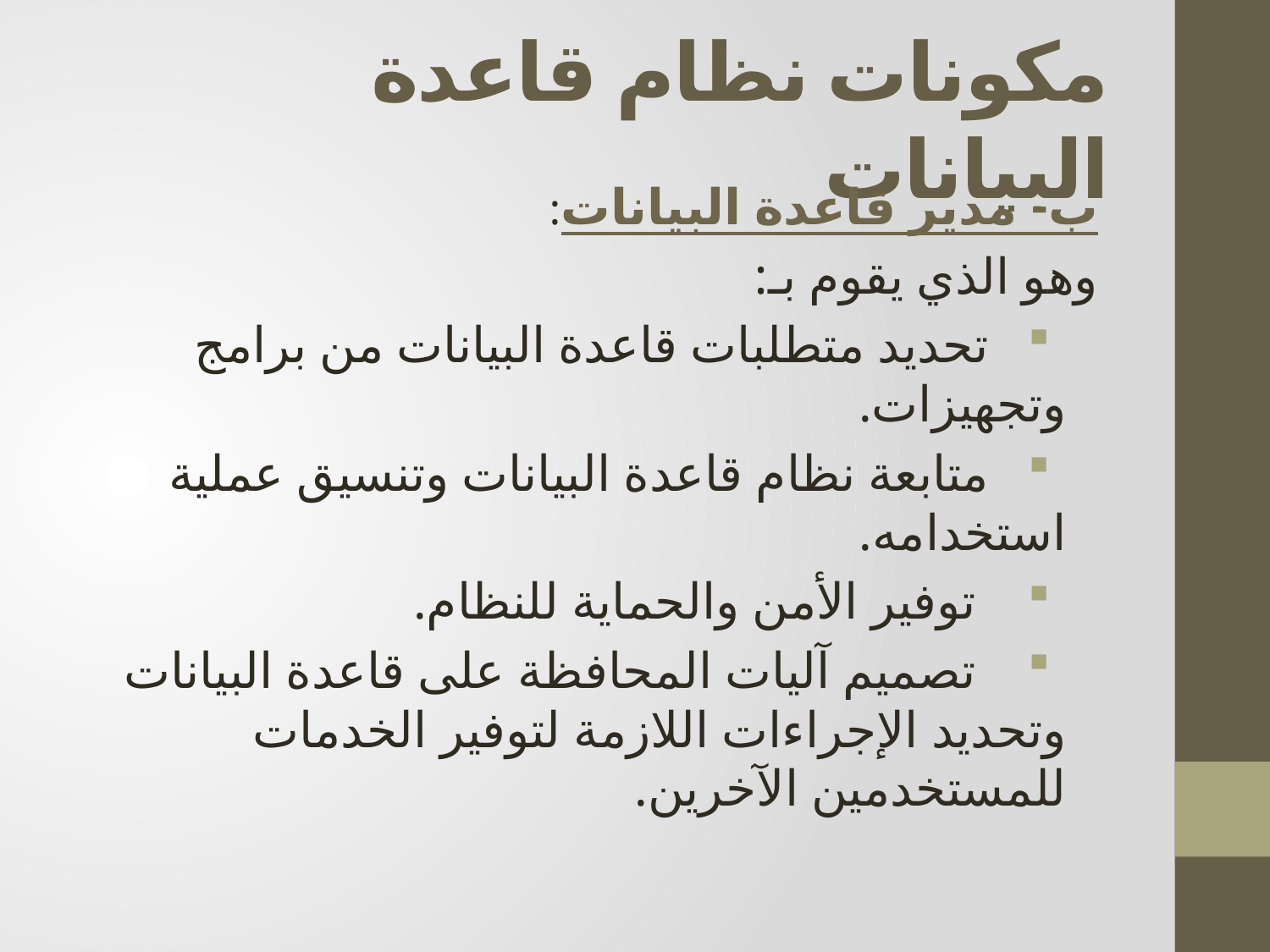

# مكونات نظام قاعدة البيانات
ب- مدير قاعدة البيانات:
وهو الذي يقوم بـ:
   تحديد متطلبات قاعدة البيانات من برامج وتجهيزات.
   متابعة نظام قاعدة البيانات وتنسيق عملية استخدامه.
    توفير الأمن والحماية للنظام.
    تصميم آليات المحافظة على قاعدة البيانات وتحديد الإجراءات اللازمة لتوفير الخدمات للمستخدمين الآخرين.